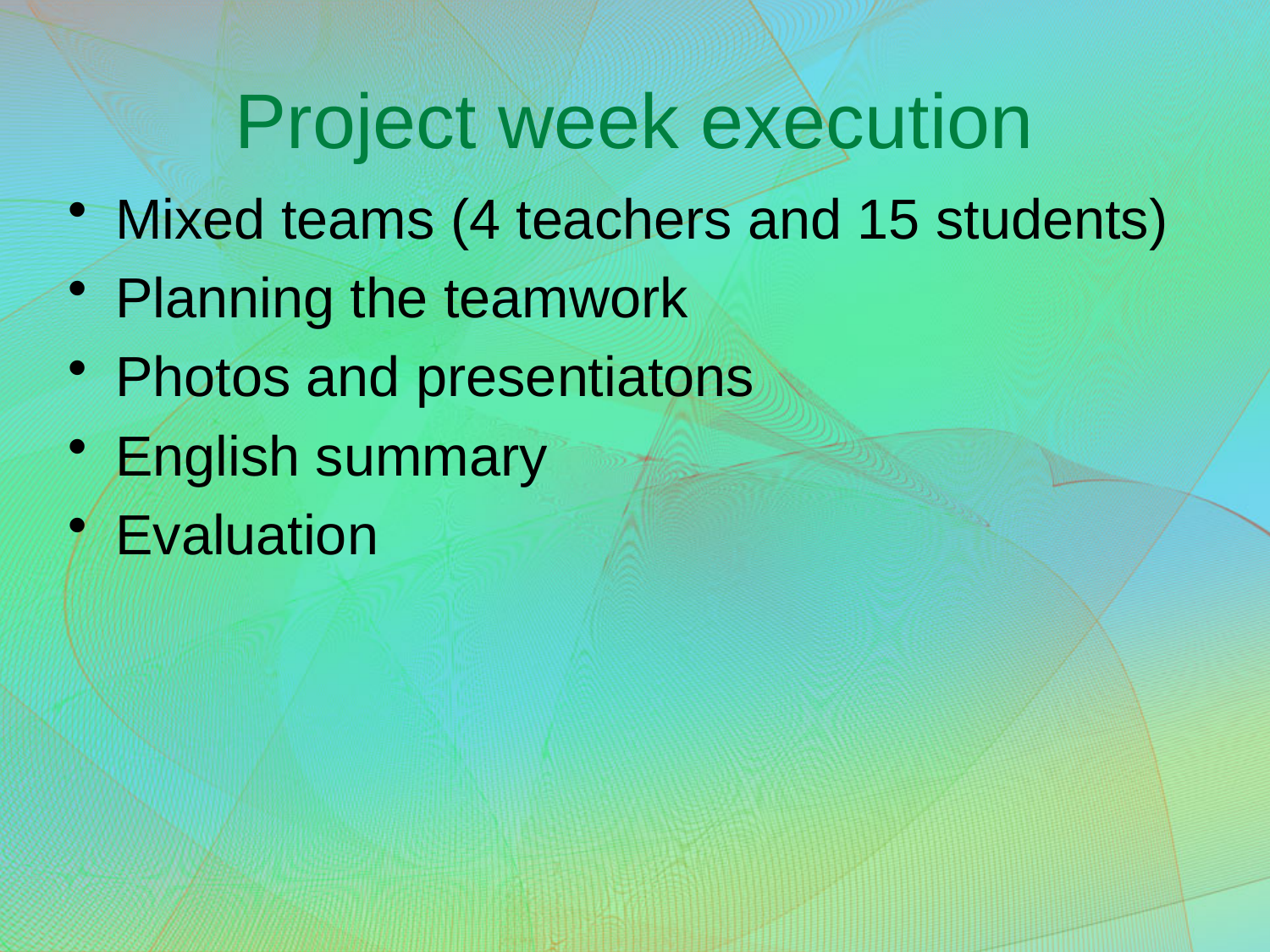

# Project week execution
Mixed teams (4 teachers and 15 students)
Planning the teamwork
Photos and presentiatons
English summary
Evaluation